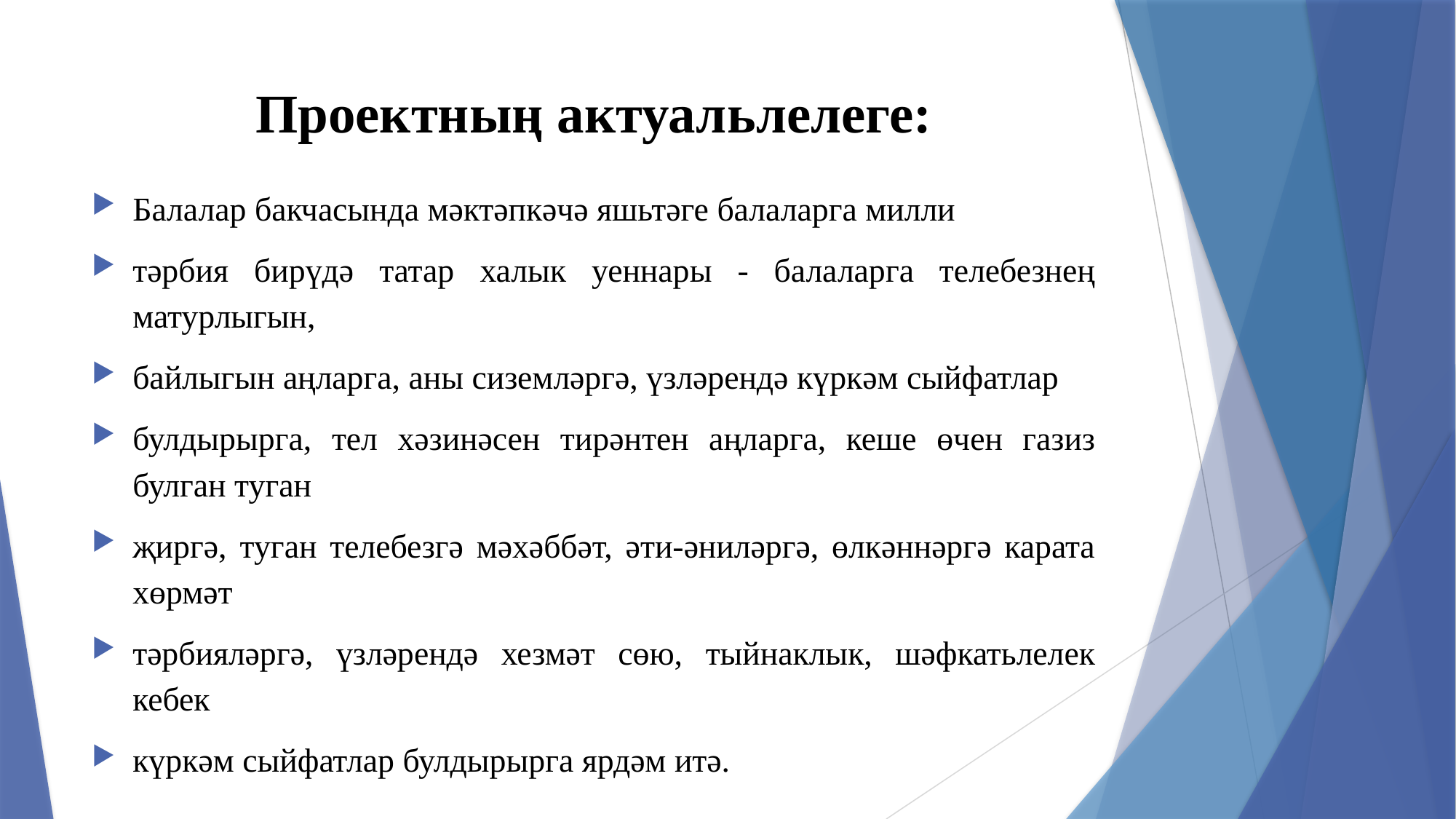

# Проектның актуальлелеге:
Балалар бакчасында мәктәпкәчә яшьтәге балаларга милли
тәрбия бирүдә татар халык уеннары - балаларга телебезнең матурлыгын,
байлыгын аңларга, аны сиземләргә, үзләрендә күркәм сыйфатлар
булдырырга, тел хәзинәсен тирәнтен аңларга, кеше өчен газиз булган туган
җиргә, туган телебезгә мәхәббәт, әти-әниләргә, өлкәннәргә карата хөрмәт
тәрбияләргә, үзләрендә хезмәт сөю, тыйнаклык, шәфкатьлелек кебек
күркәм сыйфатлар булдырырга ярдәм итә.